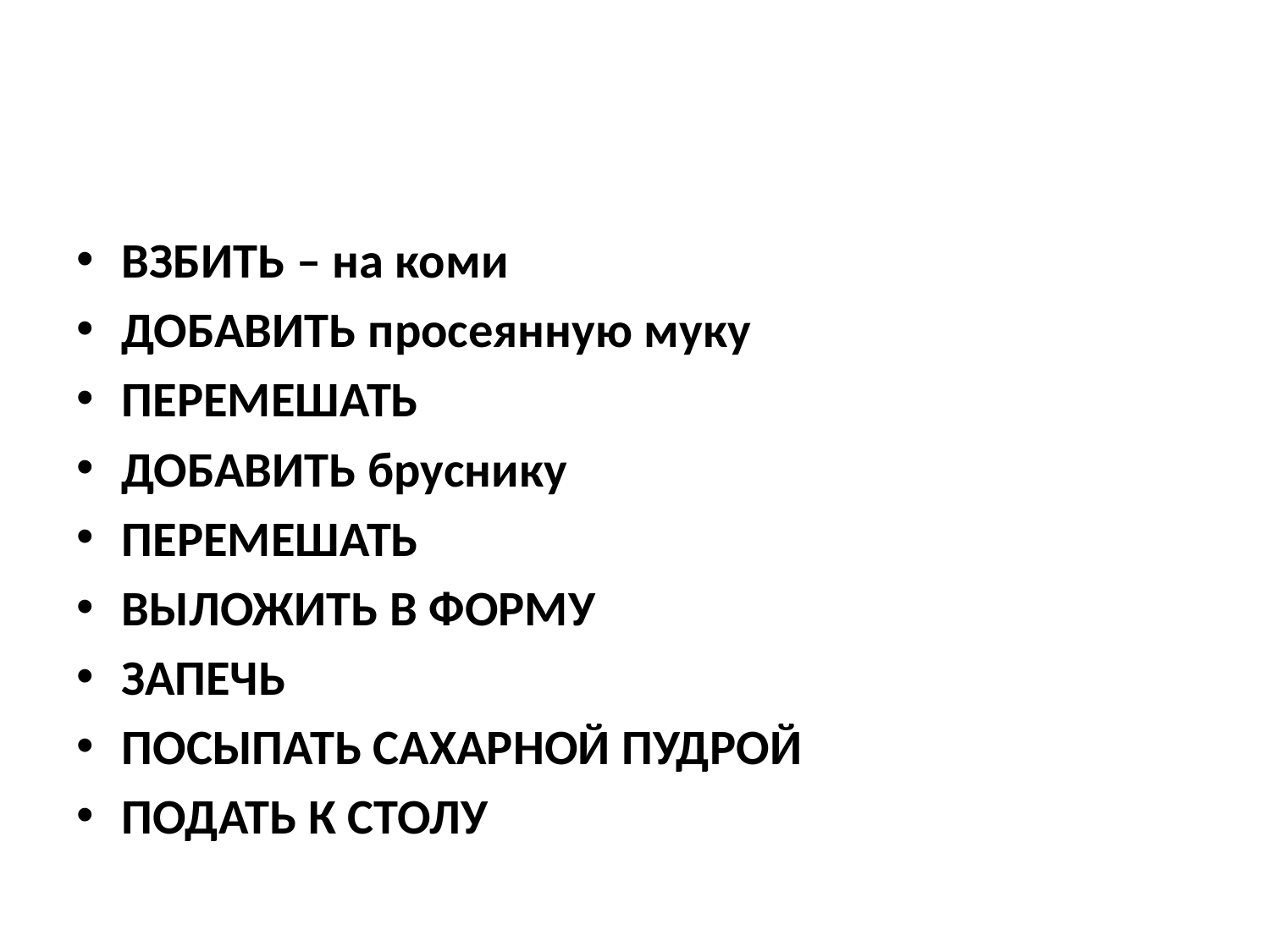

#
ВЗБИТЬ – на коми
ДОБАВИТЬ просеянную муку
ПЕРЕМЕШАТЬ
ДОБАВИТЬ бруснику
ПЕРЕМЕШАТЬ
ВЫЛОЖИТЬ В ФОРМУ
ЗАПЕЧЬ
ПОСЫПАТЬ САХАРНОЙ ПУДРОЙ
ПОДАТЬ К СТОЛУ